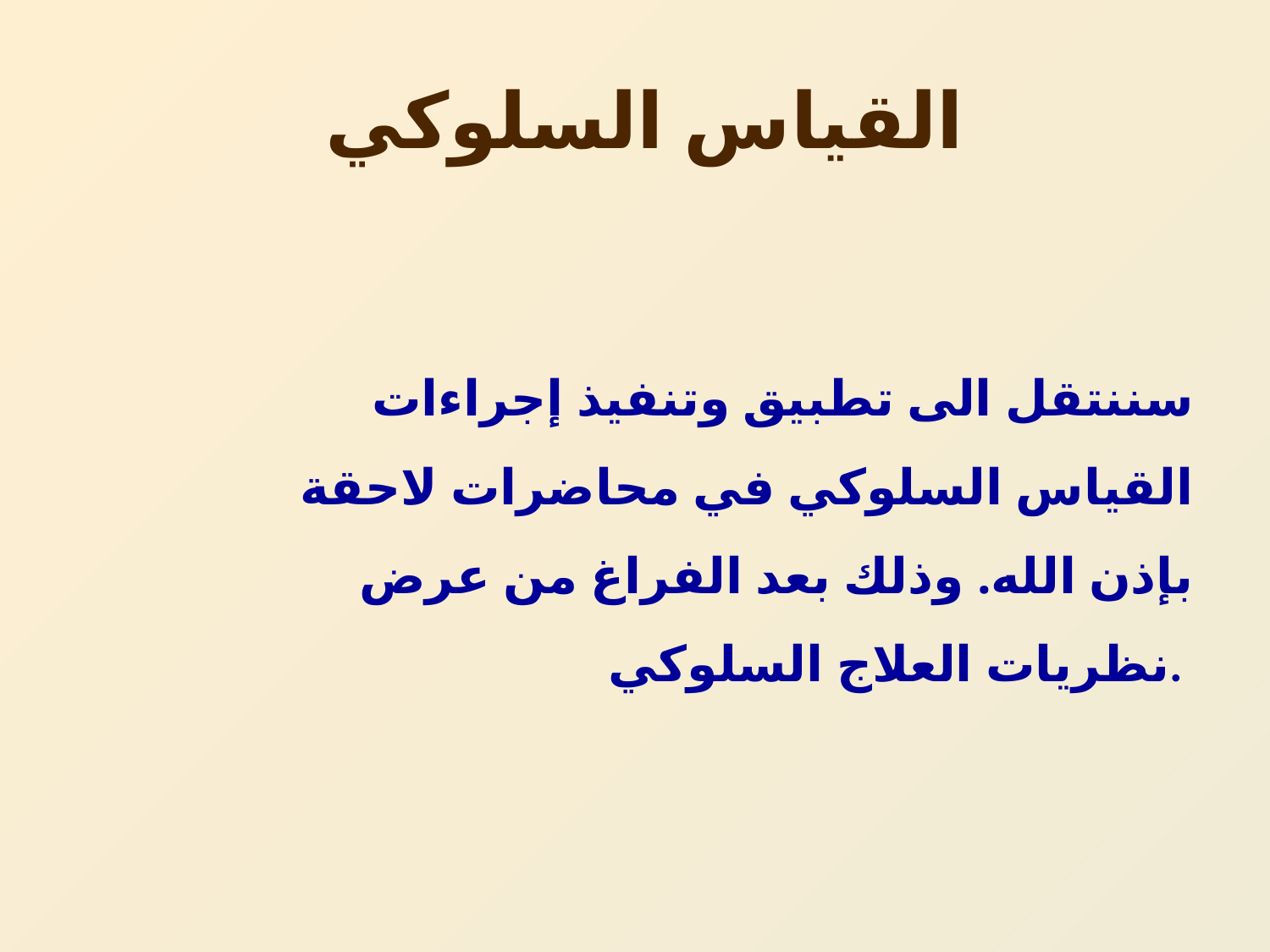

# القياس السلوكي

سننتقل الى تطبيق وتنفيذ إجراءات القياس السلوكي في محاضرات لاحقة بإذن الله. وذلك بعد الفراغ من عرض نظريات العلاج السلوكي.